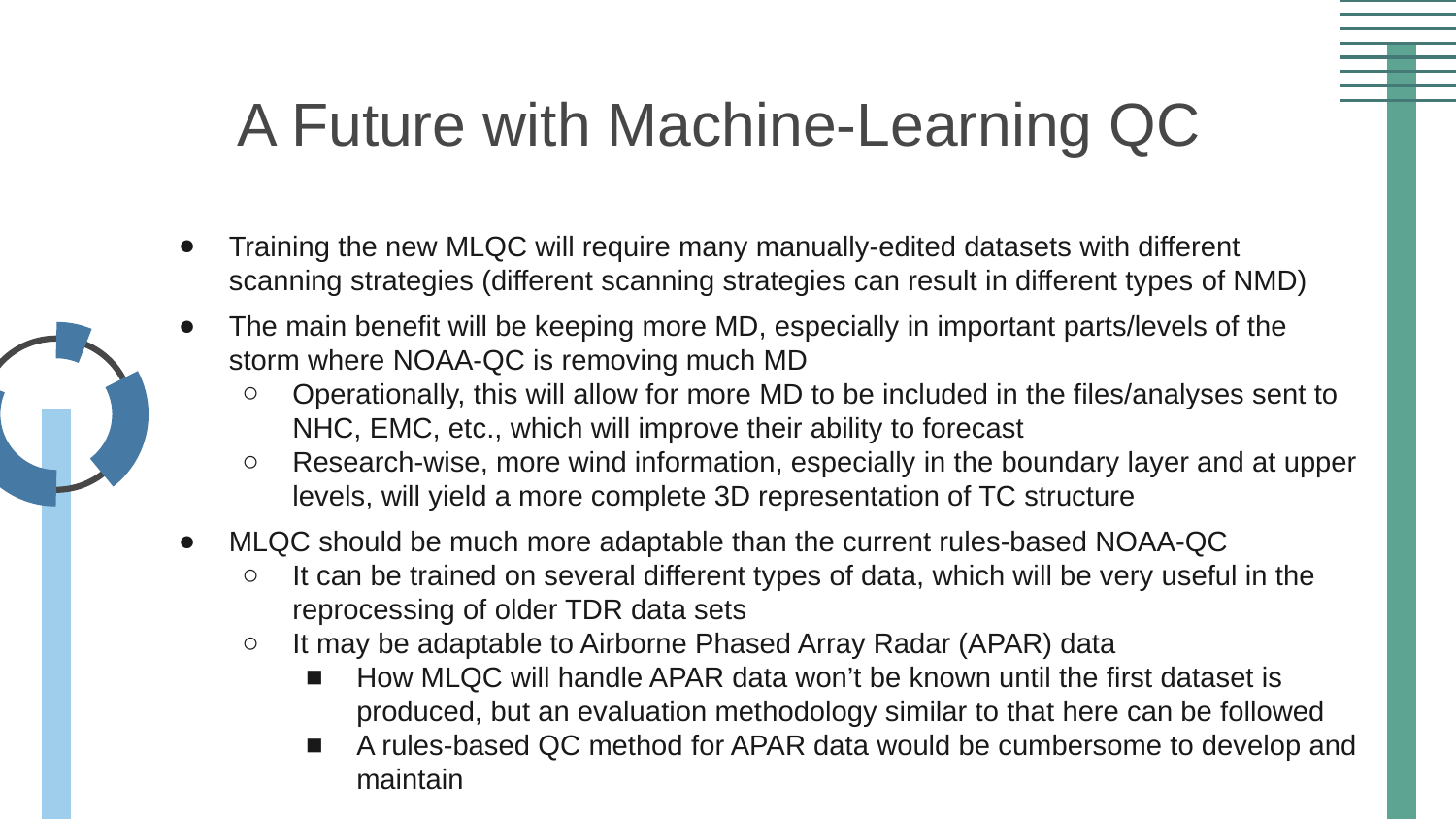

# A Future with Machine-Learning QC
Training the new MLQC will require many manually-edited datasets with different scanning strategies (different scanning strategies can result in different types of NMD)
The main benefit will be keeping more MD, especially in important parts/levels of the storm where NOAA-QC is removing much MD
Operationally, this will allow for more MD to be included in the files/analyses sent to NHC, EMC, etc., which will improve their ability to forecast
Research-wise, more wind information, especially in the boundary layer and at upper levels, will yield a more complete 3D representation of TC structure
MLQC should be much more adaptable than the current rules-based NOAA-QC
It can be trained on several different types of data, which will be very useful in the reprocessing of older TDR data sets
It may be adaptable to Airborne Phased Array Radar (APAR) data
How MLQC will handle APAR data won’t be known until the first dataset is produced, but an evaluation methodology similar to that here can be followed
A rules-based QC method for APAR data would be cumbersome to develop and maintain